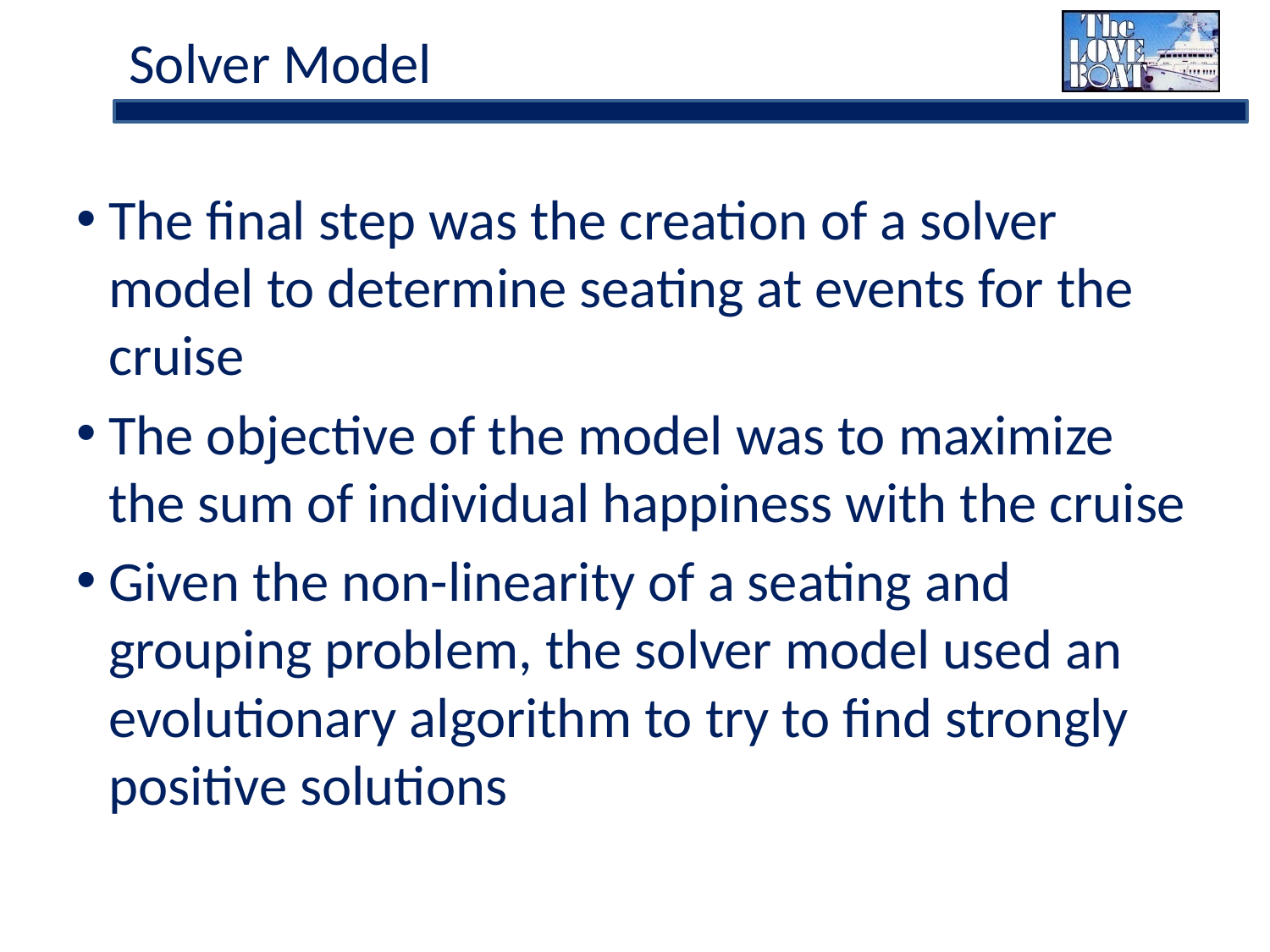

Solver Model
The final step was the creation of a solver model to determine seating at events for the cruise
The objective of the model was to maximize the sum of individual happiness with the cruise
Given the non-linearity of a seating and grouping problem, the solver model used an evolutionary algorithm to try to find strongly positive solutions